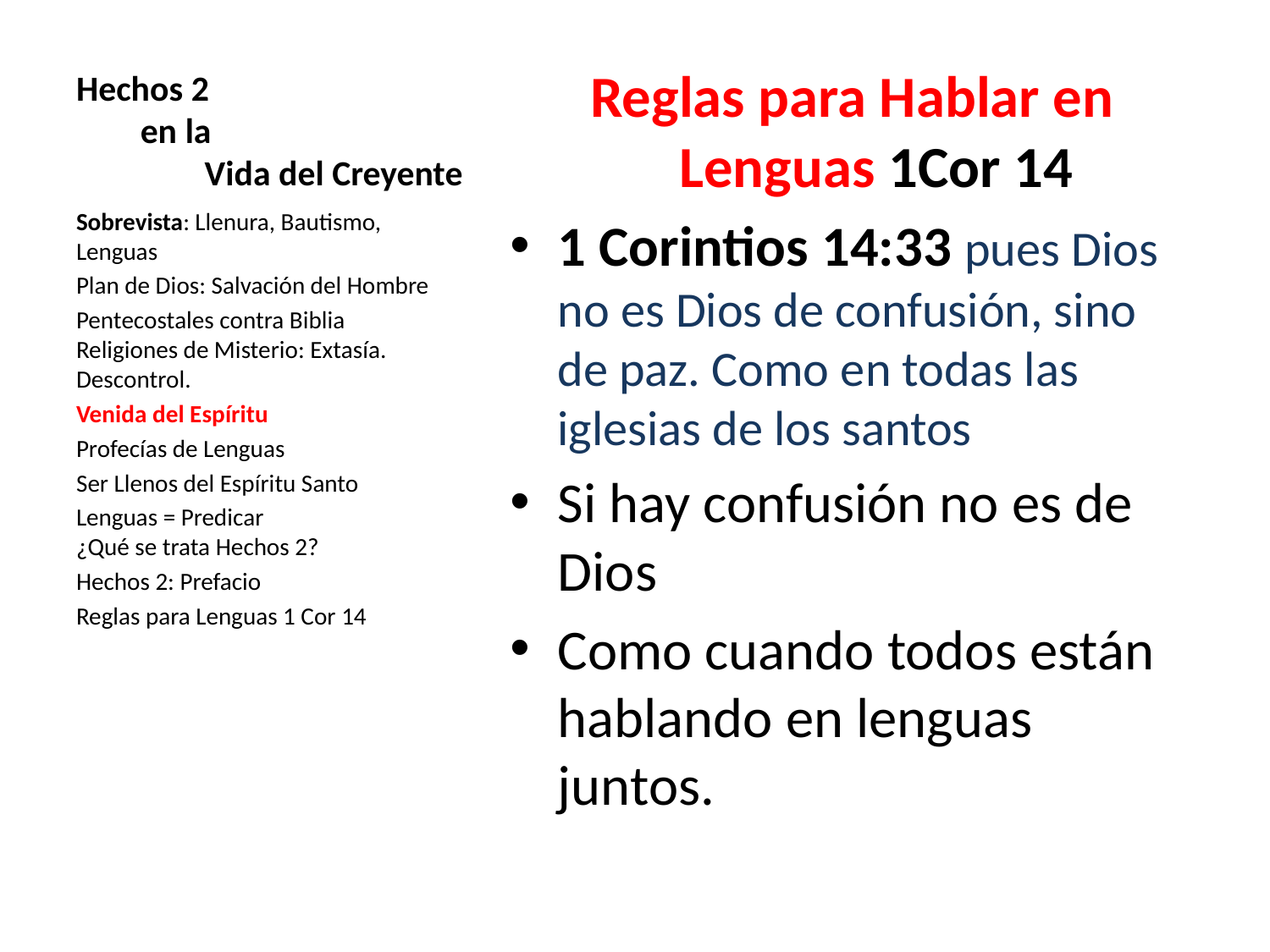

# Hechos 2 en la Vida del Creyente
Reglas para Hablar en Lenguas 1Cor 14
1 Corintios 14:33 pues Dios no es Dios de confusión, sino de paz. Como en todas las iglesias de los santos
Si hay confusión no es de Dios
Como cuando todos están hablando en lenguas juntos.

Sobrevista: Llenura, Bautismo,  Lenguas
Plan de Dios: Salvación del Hombre
Pentecostales contra Biblia
Religiones de Misterio: Extasía. Descontrol.
Venida del Espíritu
Profecías de Lenguas
Ser Llenos del Espíritu Santo
Lenguas = Predicar
¿Qué se trata Hechos 2?
Hechos 2: Prefacio
Reglas para Lenguas 1 Cor 14